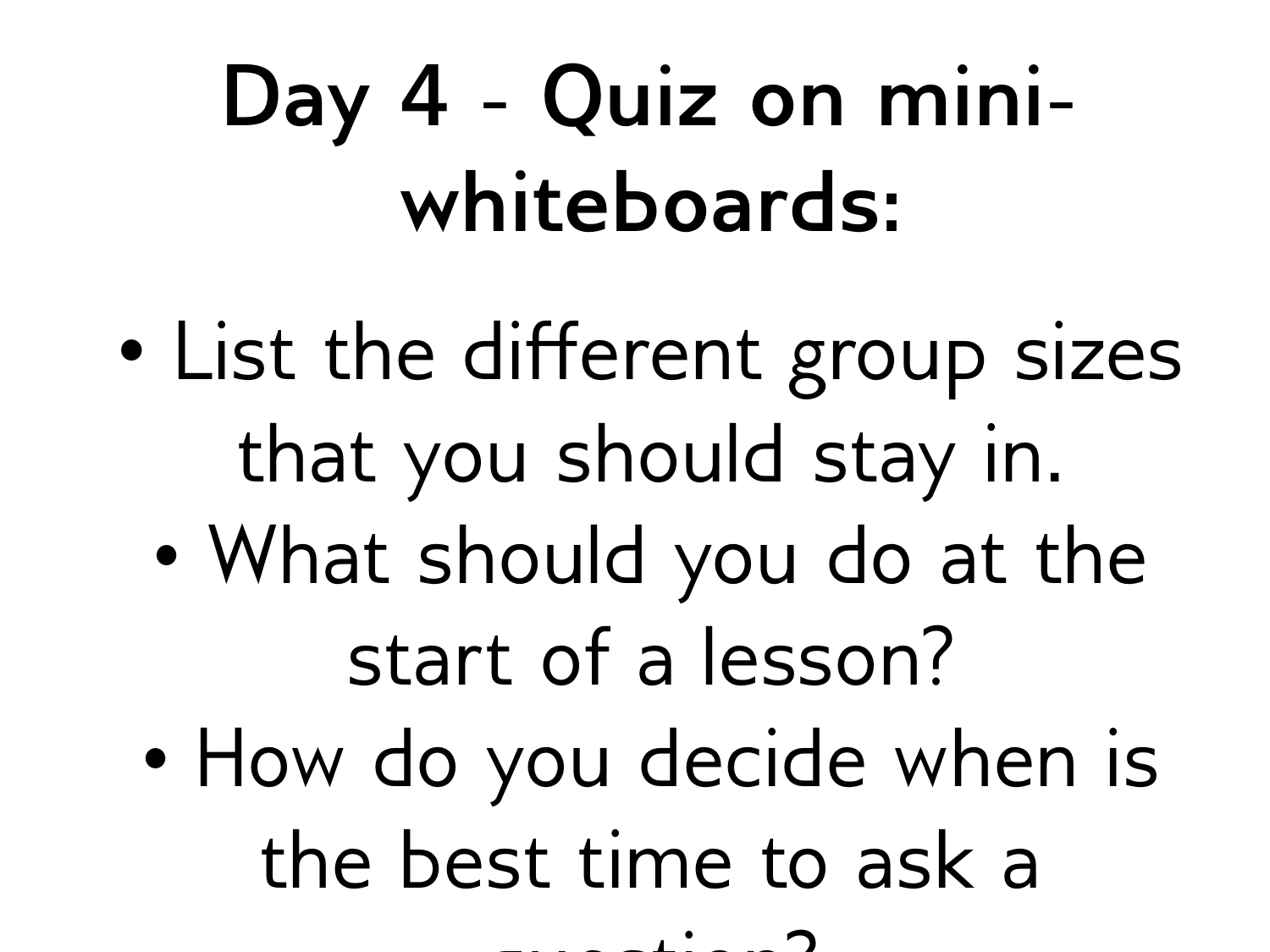

Day 4 - Quiz on mini-whiteboards:

• List the different group sizes that you should stay in.
• What should you do at the start of a lesson?
• How do you decide when is the best time to ask a question?